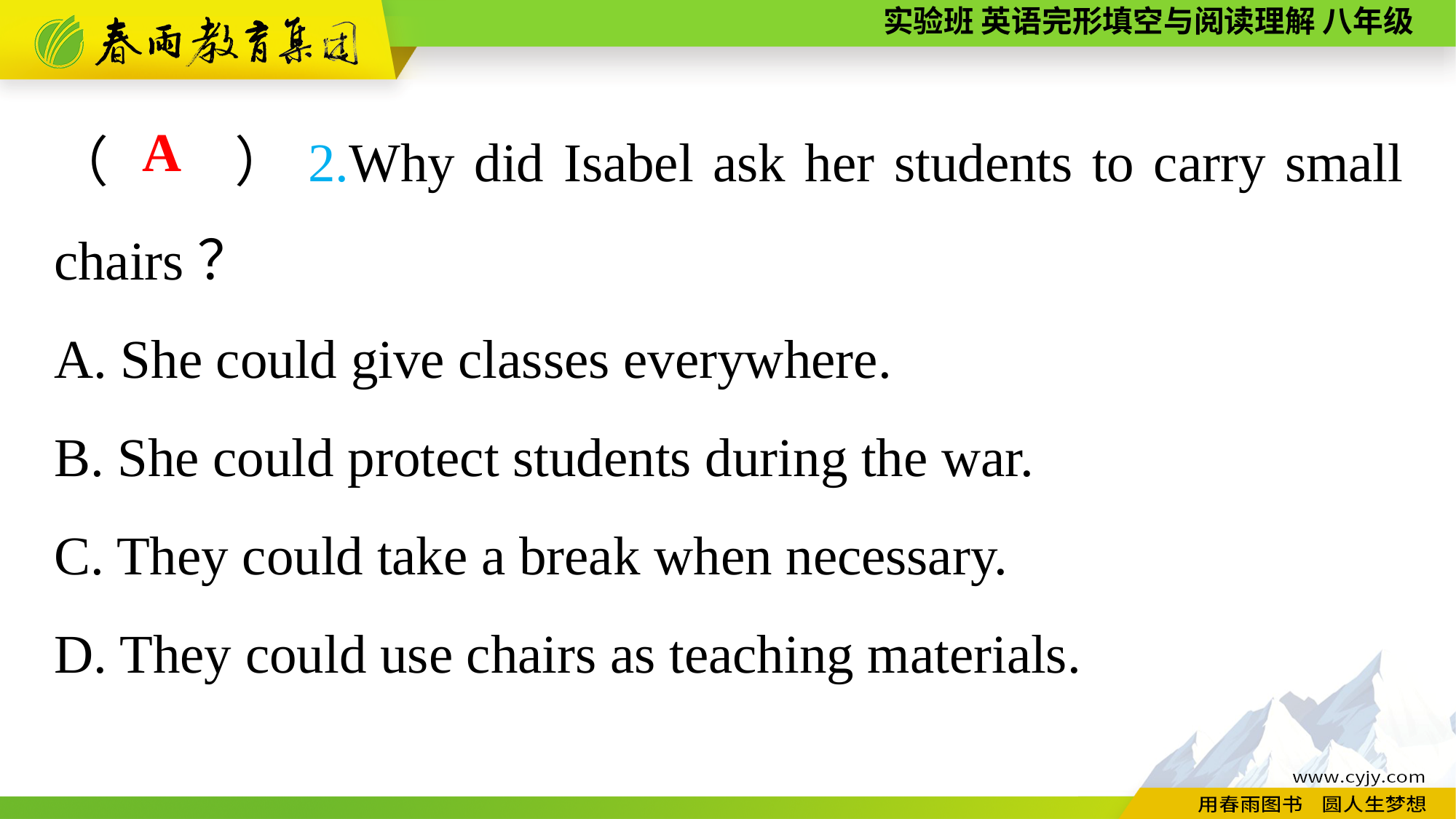

（　　）2.Why did Isabel ask her students to carry small chairs？
A. She could give classes everywhere.
B. She could protect students during the war.
C. They could take a break when necessary.
D. They could use chairs as teaching materials.
A